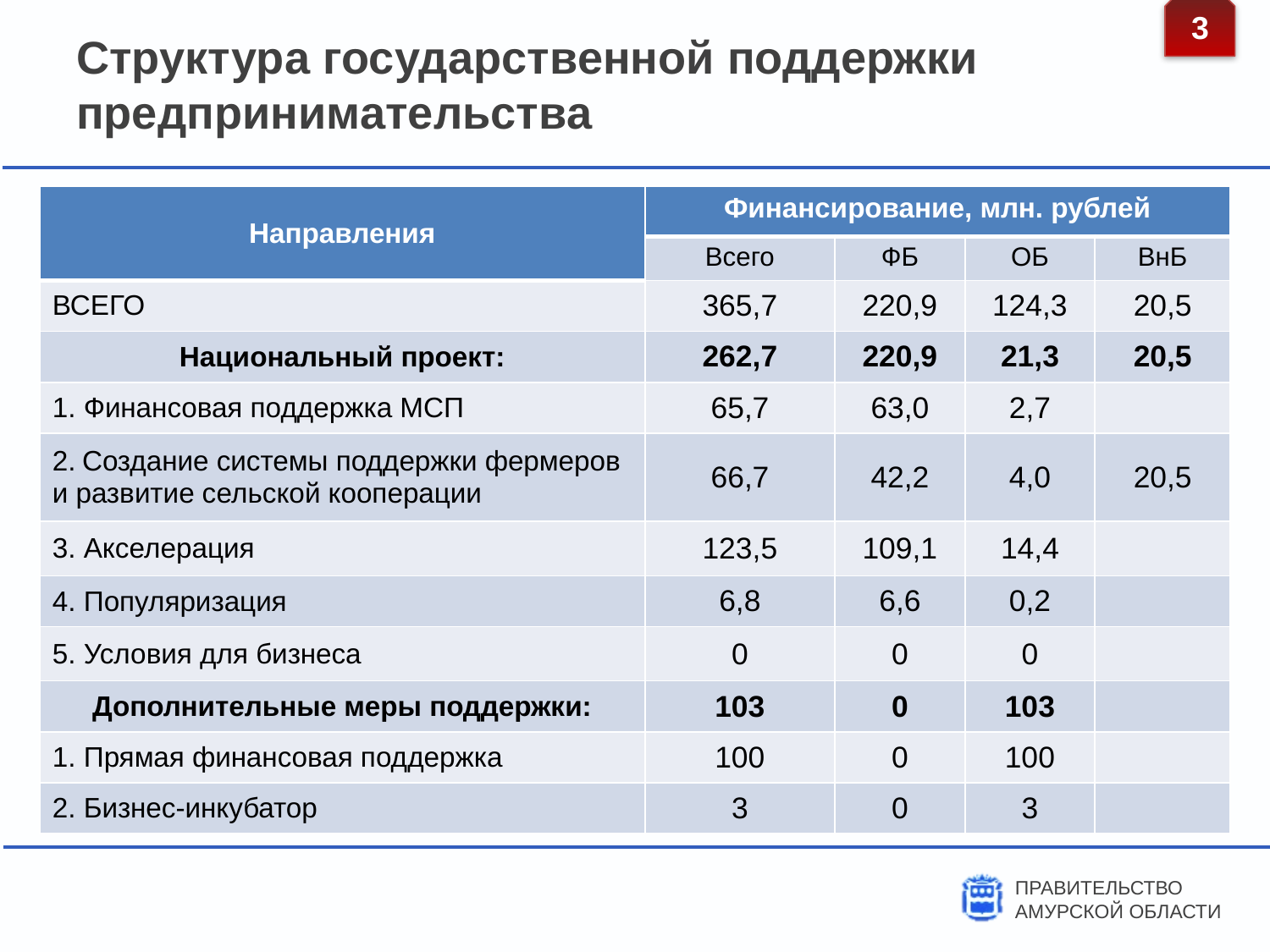

3
# Структура государственной поддержки предпринимательства
| Направления | Финансирование, млн. рублей |  |  |  |
| --- | --- | --- | --- | --- |
|  | Всего | ФБ | ОБ | ВнБ |
| ВСЕГО | 365,7 | 220,9 | 124,3 | 20,5 |
| Национальный проект: | 262,7 | 220,9 | 21,3 | 20,5 |
| 1. Финансовая поддержка МСП | 65,7 | 63,0 | 2,7 |  |
| 2. Создание системы поддержки фермеров и развитие сельской кооперации | 66,7 | 42,2 | 4,0 | 20,5 |
| 3. Акселерация | 123,5 | 109,1 | 14,4 |  |
| 4. Популяризация | 6,8 | 6,6 | 0,2 |  |
| 5. Условия для бизнеса | 0 | 0 | 0 |  |
| Дополнительные меры поддержки: | 103 | 0 | 103 |  |
| 1. Прямая финансовая поддержка | 100 | 0 | 100 |  |
| 2. Бизнес-инкубатор | 3 | 0 | 3 |  |